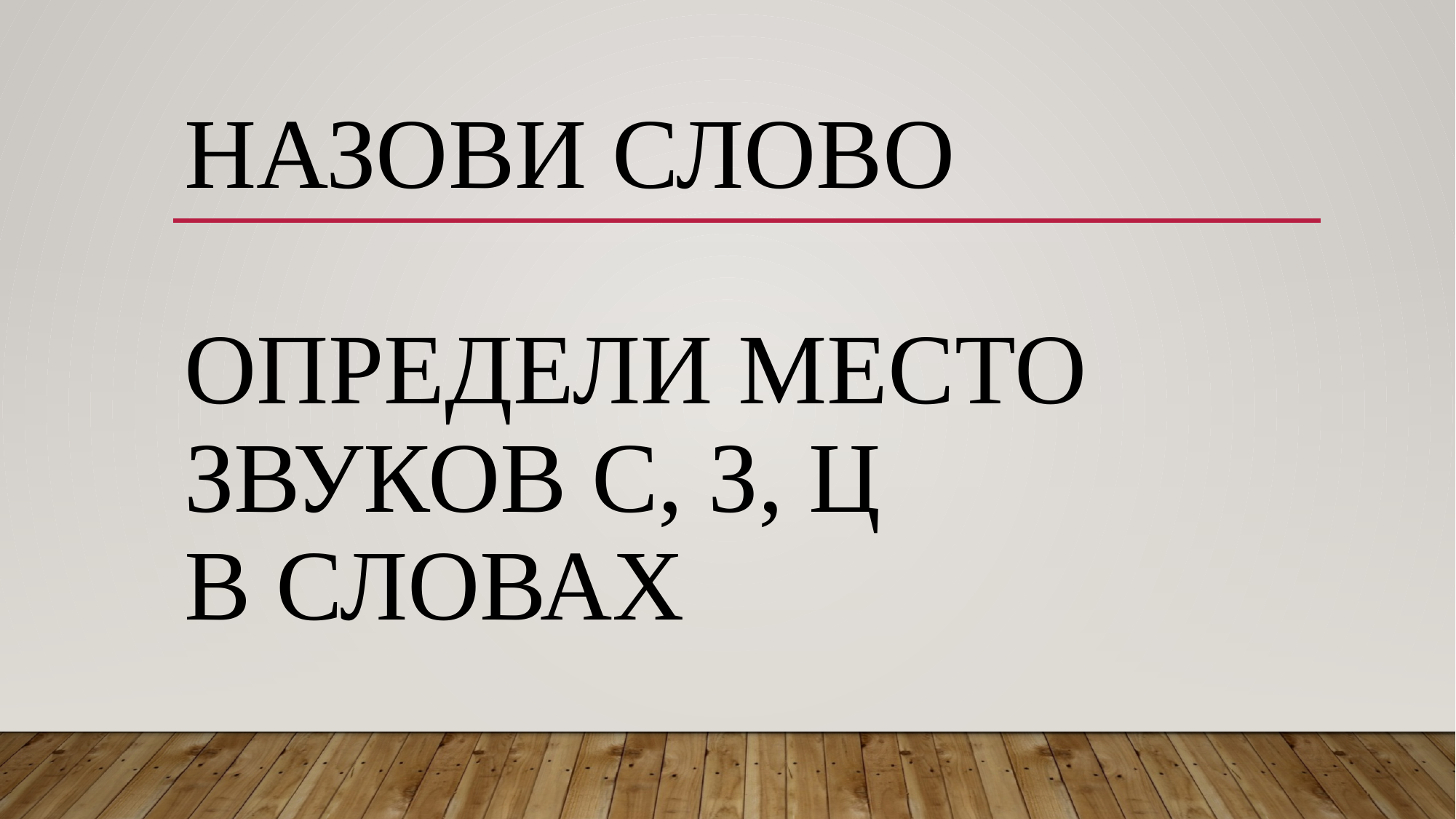

# Назови слово Определи место звуков с, з, ц в словах